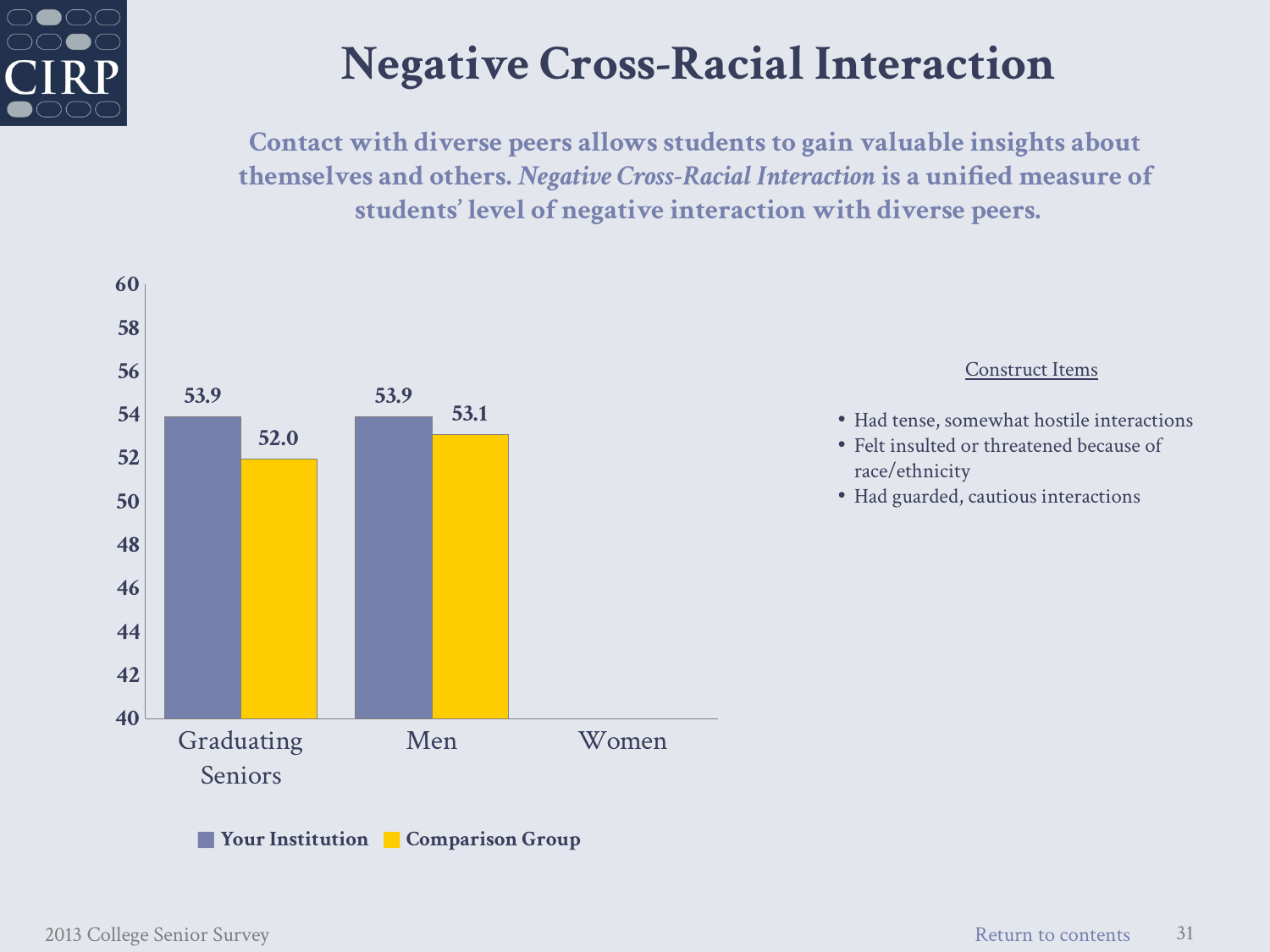

# Negative Cross-Racial Interaction Contact with diverse peers allows students to gain valuable insights about themselves and others. Negative Cross-Racial Interaction is a unified measure of students’ level of negative interaction with diverse peers.

### Chart

| Category | Institution | Comparison |
|---|---|---|
| Graduating Seniors | 53.91 | 51.96 |
| Men | 53.91 | 53.08 |
| Women | 0.0 | 0.0 |
	Construct Items

Had tense, somewhat hostile interactions
Felt insulted or threatened because of race/ethnicity
Had guarded, cautious interactions
■ Your Institution   ■ Comparison Group
2013 College Senior Survey
31